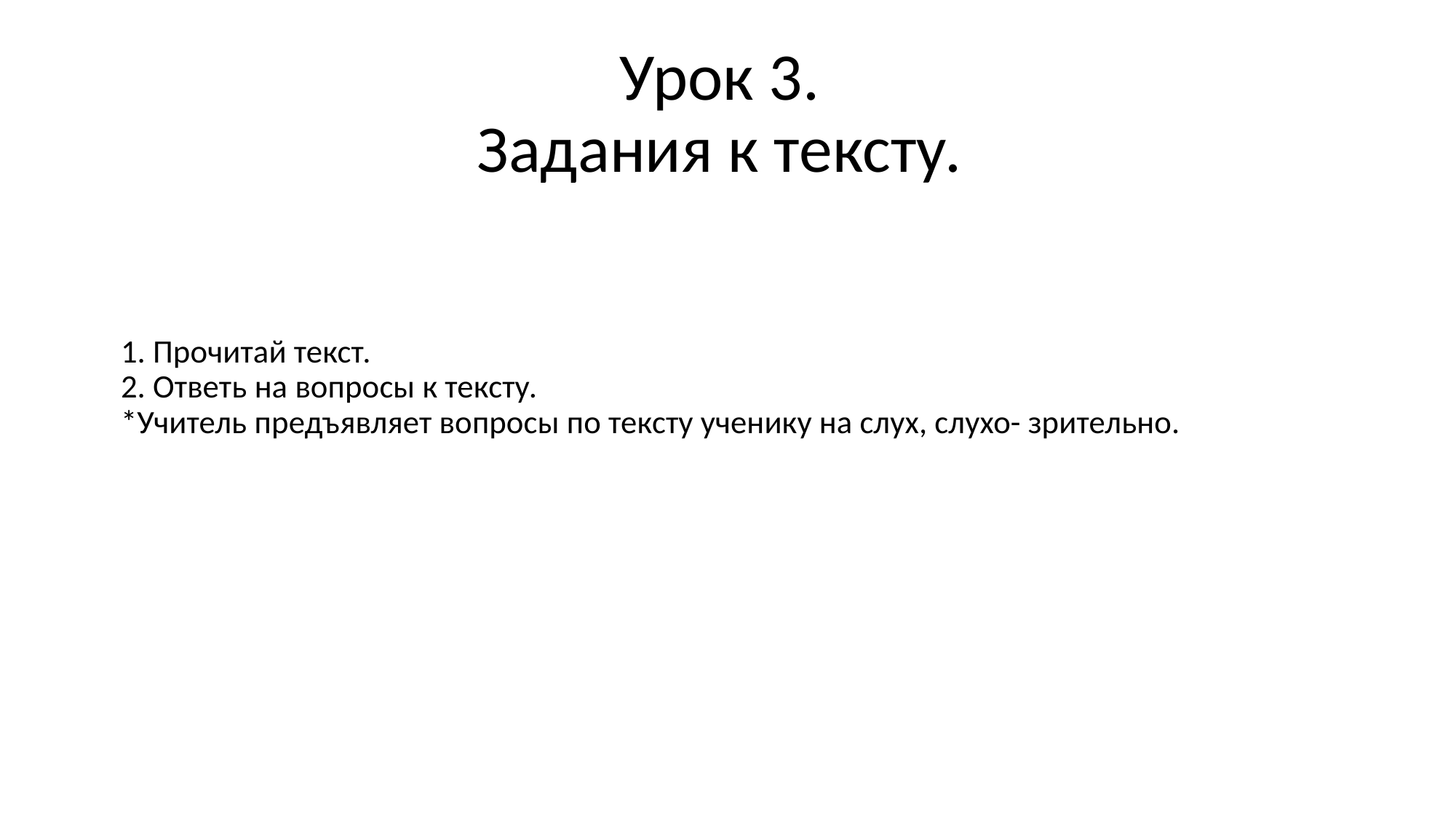

Урок 3.
Задания к тексту.

# 1. Прочитай текст. 2. Ответь на вопросы к тексту. *Учитель предъявляет вопросы по тексту ученику на слух, слухо- зрительно.